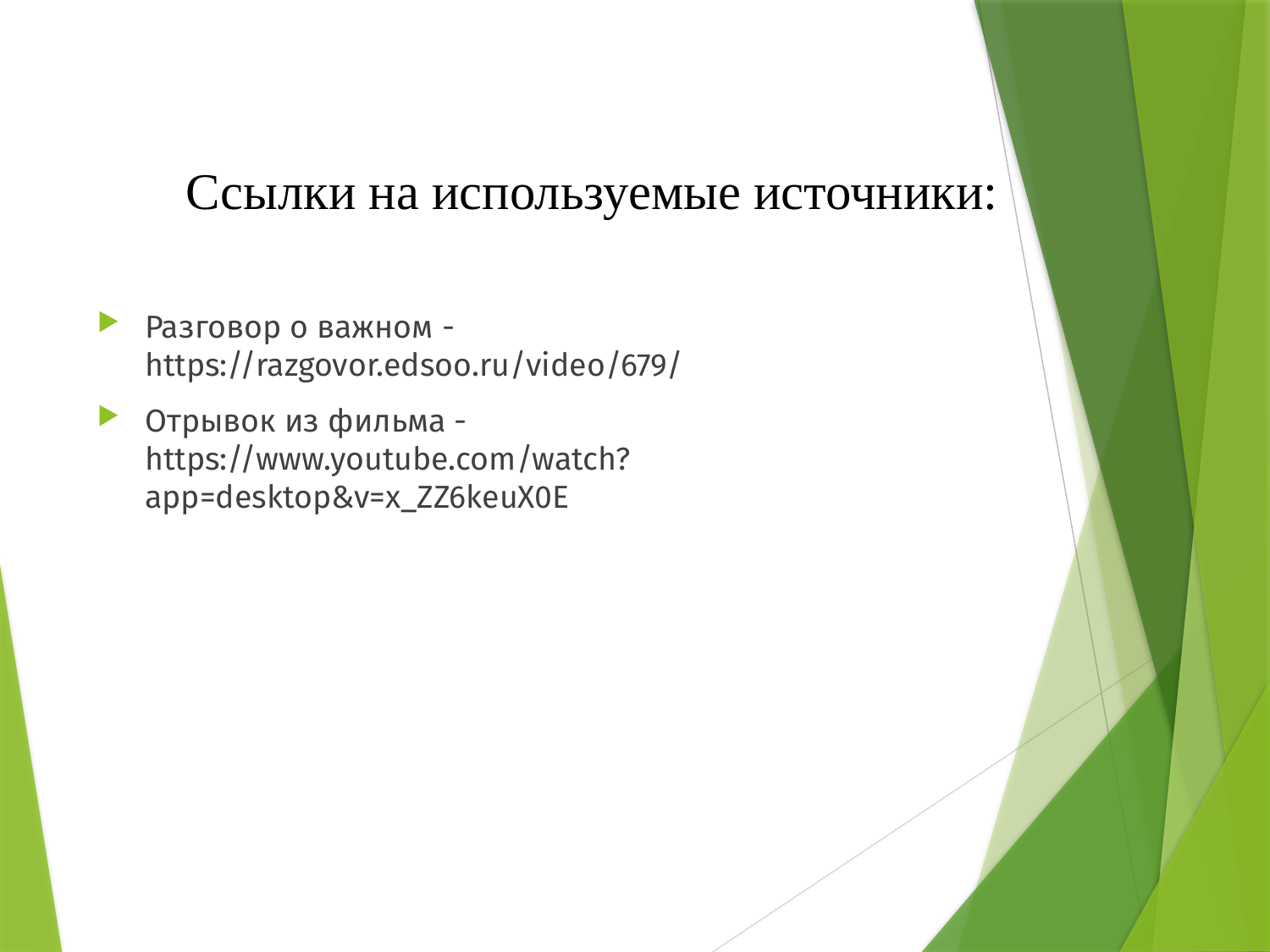

# Ссылки на используемые источники:
Разговор о важном - https://razgovor.edsoo.ru/video/679/
Отрывок из фильма - https://www.youtube.com/watch?app=desktop&v=x_ZZ6keuX0E